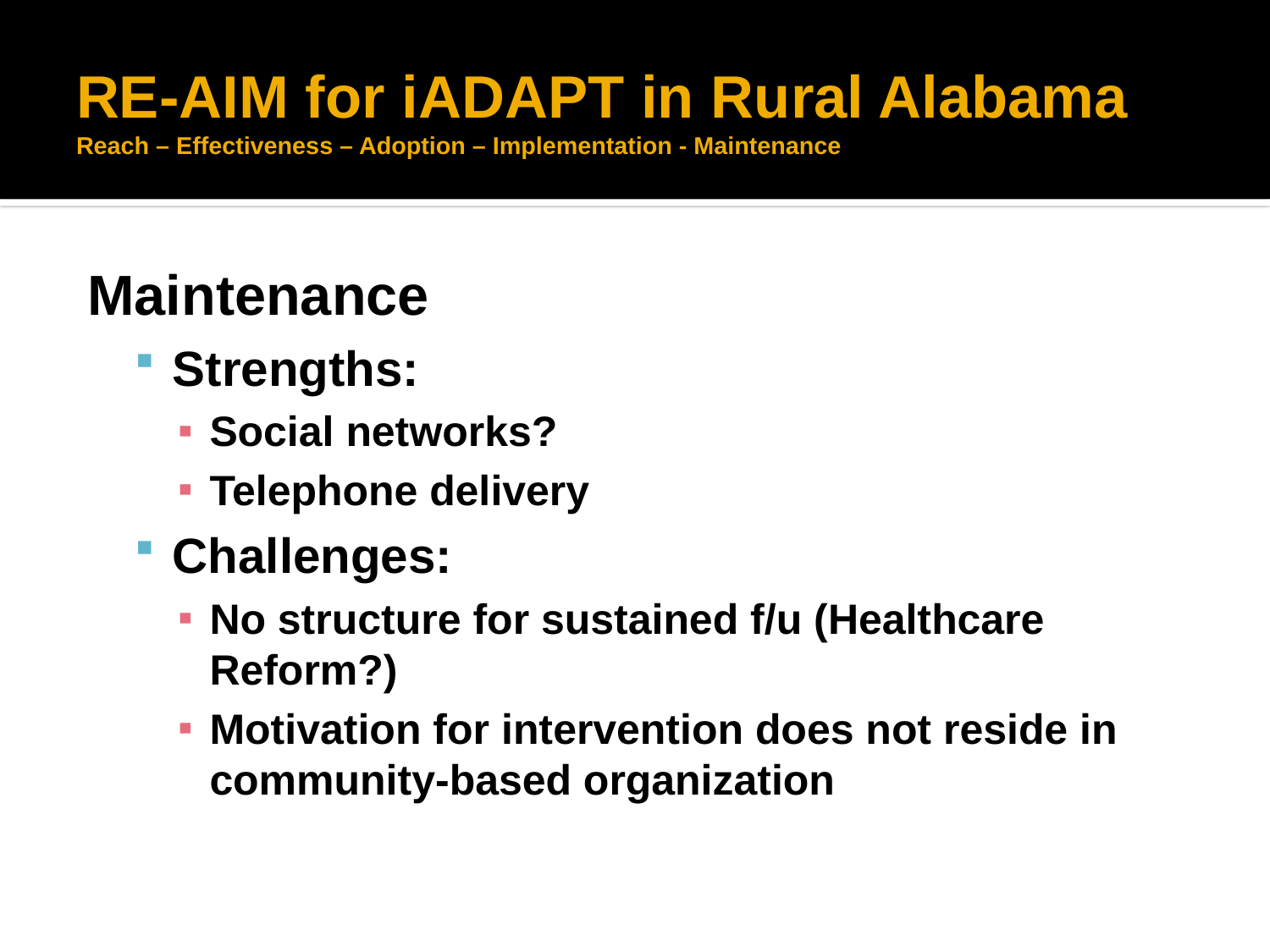

# RE-AIM for iADAPT in Rural Alabama Reach – Effectiveness – Adoption – Implementation - Maintenance
Maintenance
Strengths:
Social networks?
Telephone delivery
Challenges:
No structure for sustained f/u (Healthcare Reform?)
Motivation for intervention does not reside in community-based organization